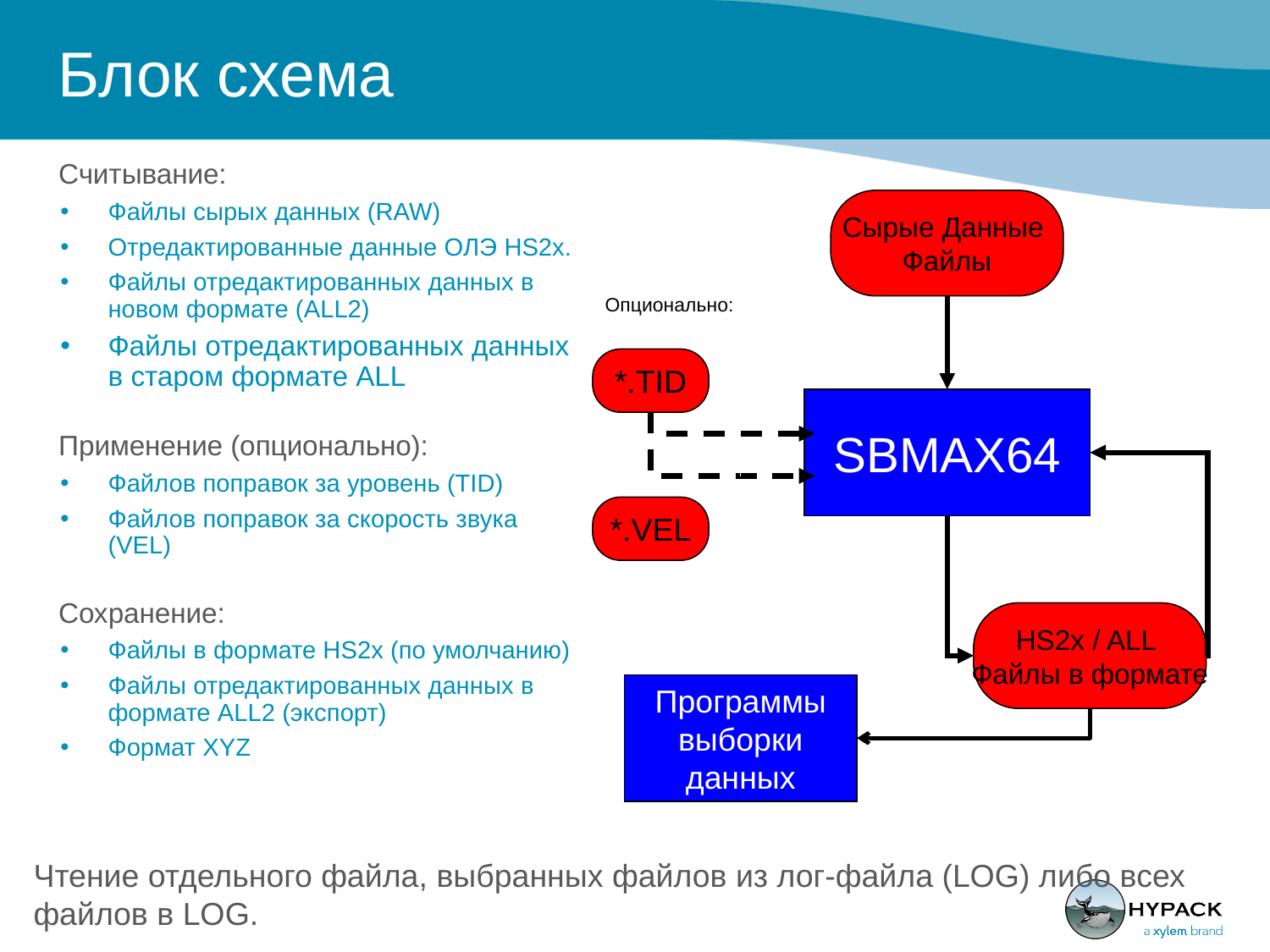

Блок схема
Считывание:
Файлы сырых данных (RAW)
Отредактированные данные ОЛЭ HS2x.
Файлы отредактированных данных в новом формате (ALL2)
Файлы отредактированных данных в старом формате ALL

Применение (опционально):
Файлов поправок за уровень (TID)
Файлов поправок за скорость звука (VEL)

Сохранение:
Файлы в формате HS2x (по умолчанию)
Файлы отредактированных данных в формате ALL2 (экспорт)
Формат XYZ
Сырые Данные
Файлы
Опционально:

*.TID
SBMAX64
*.VEL
HS2x / ALL
Файлы в формате
Программы выборки данных
Чтение отдельного файла, выбранных файлов из лог-файла (LOG) либо всех файлов в LOG.